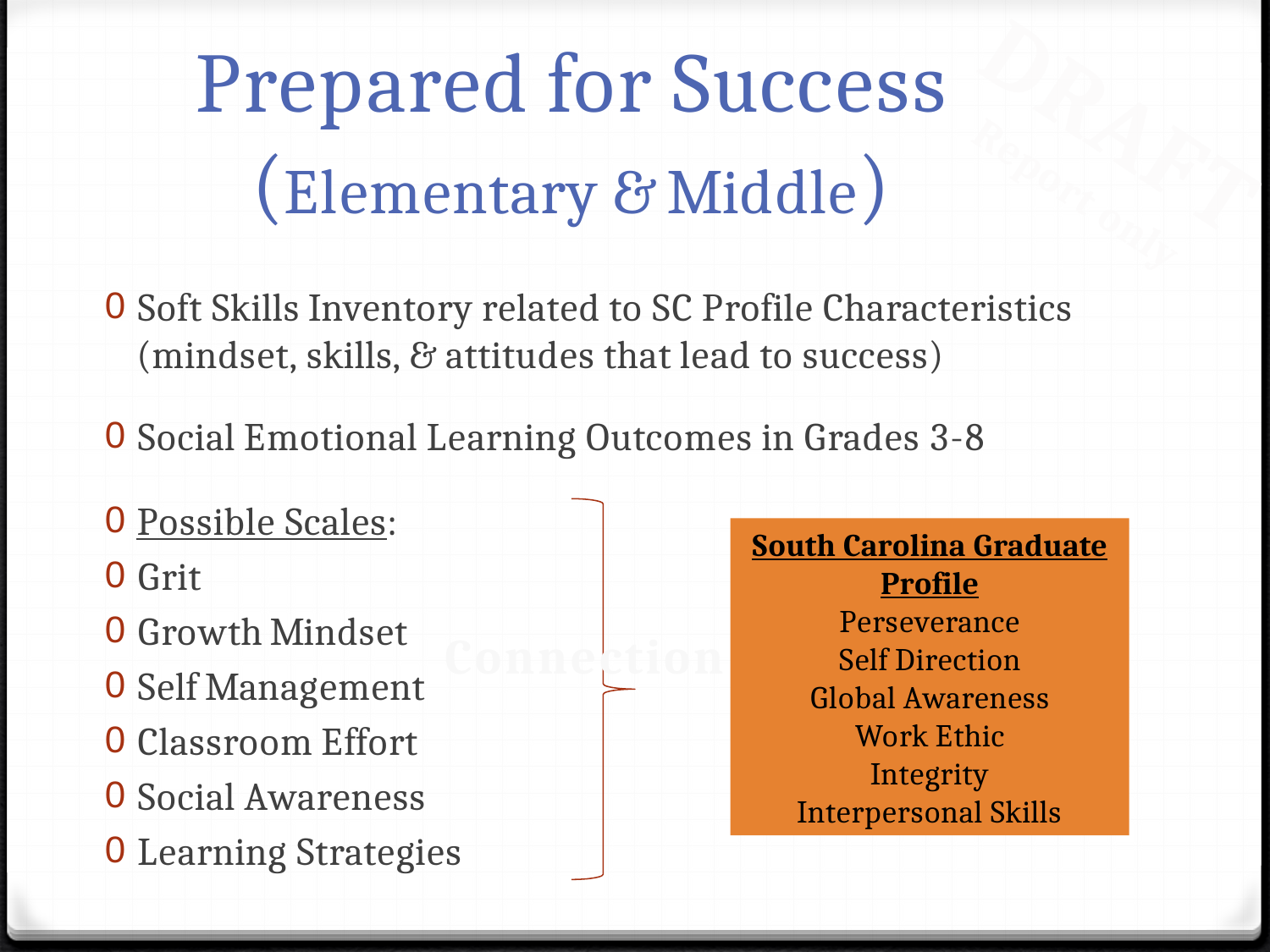

# Prepared for Success (Elementary & Middle)
DRAFT
Report only
Soft Skills Inventory related to SC Profile Characteristics (mindset, skills, & attitudes that lead to success)

Social Emotional Learning Outcomes in Grades 3-8

Possible Scales:
Grit
Growth Mindset
Self Management
Classroom Effort
Social Awareness
Learning Strategies

South Carolina Graduate Profile
Perseverance
Self Direction
Global Awareness
Work Ethic
Integrity
Interpersonal Skills
Connection